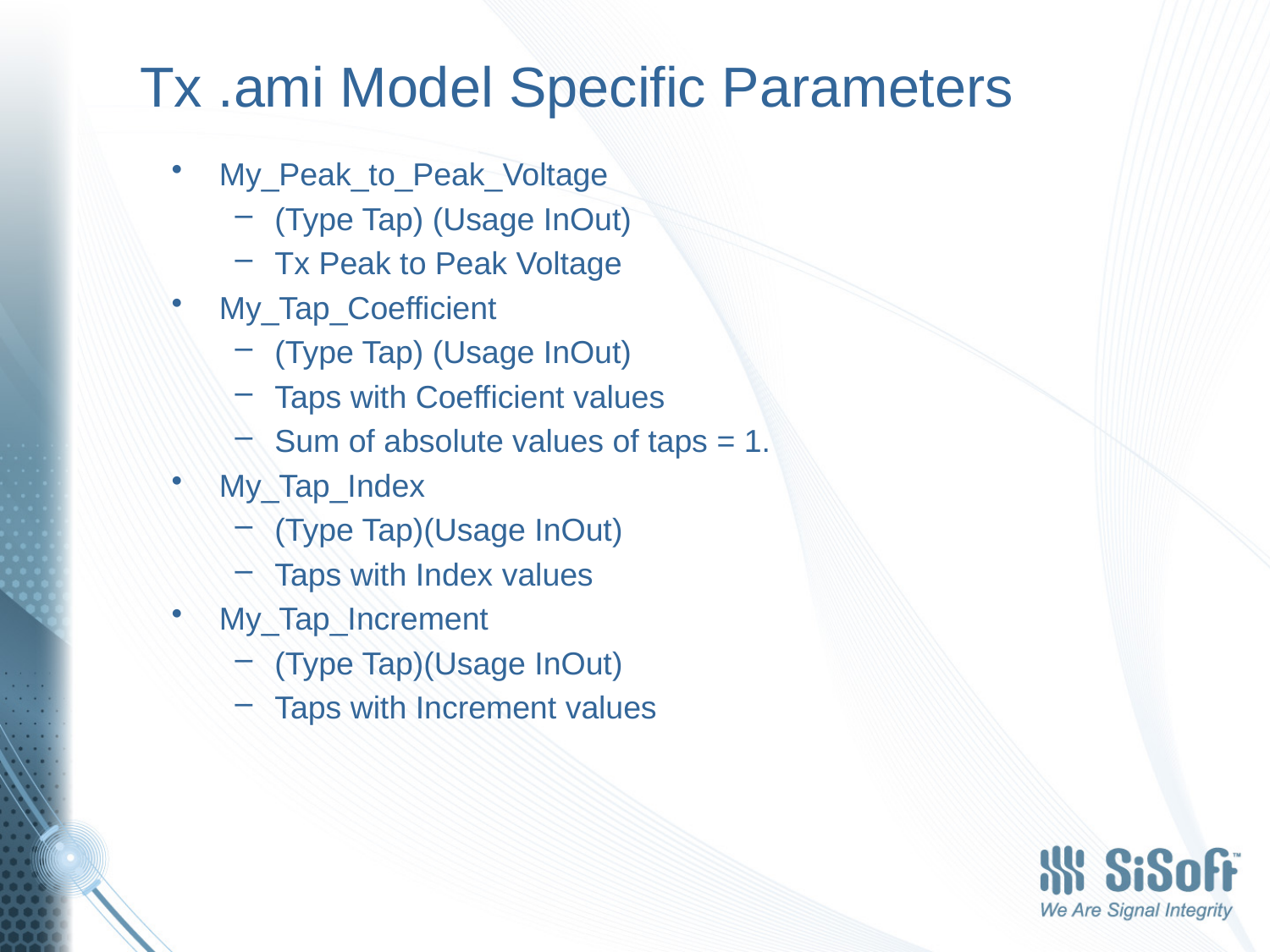

# Tx .ami Model Specific Parameters
My_Peak_to_Peak_Voltage
(Type Tap) (Usage InOut)
Tx Peak to Peak Voltage
My_Tap_Coefficient
(Type Tap) (Usage InOut)
Taps with Coefficient values
Sum of absolute values of taps = 1.
My_Tap_Index
(Type Tap)(Usage InOut)
Taps with Index values
My_Tap_Increment
(Type Tap)(Usage InOut)
Taps with Increment values